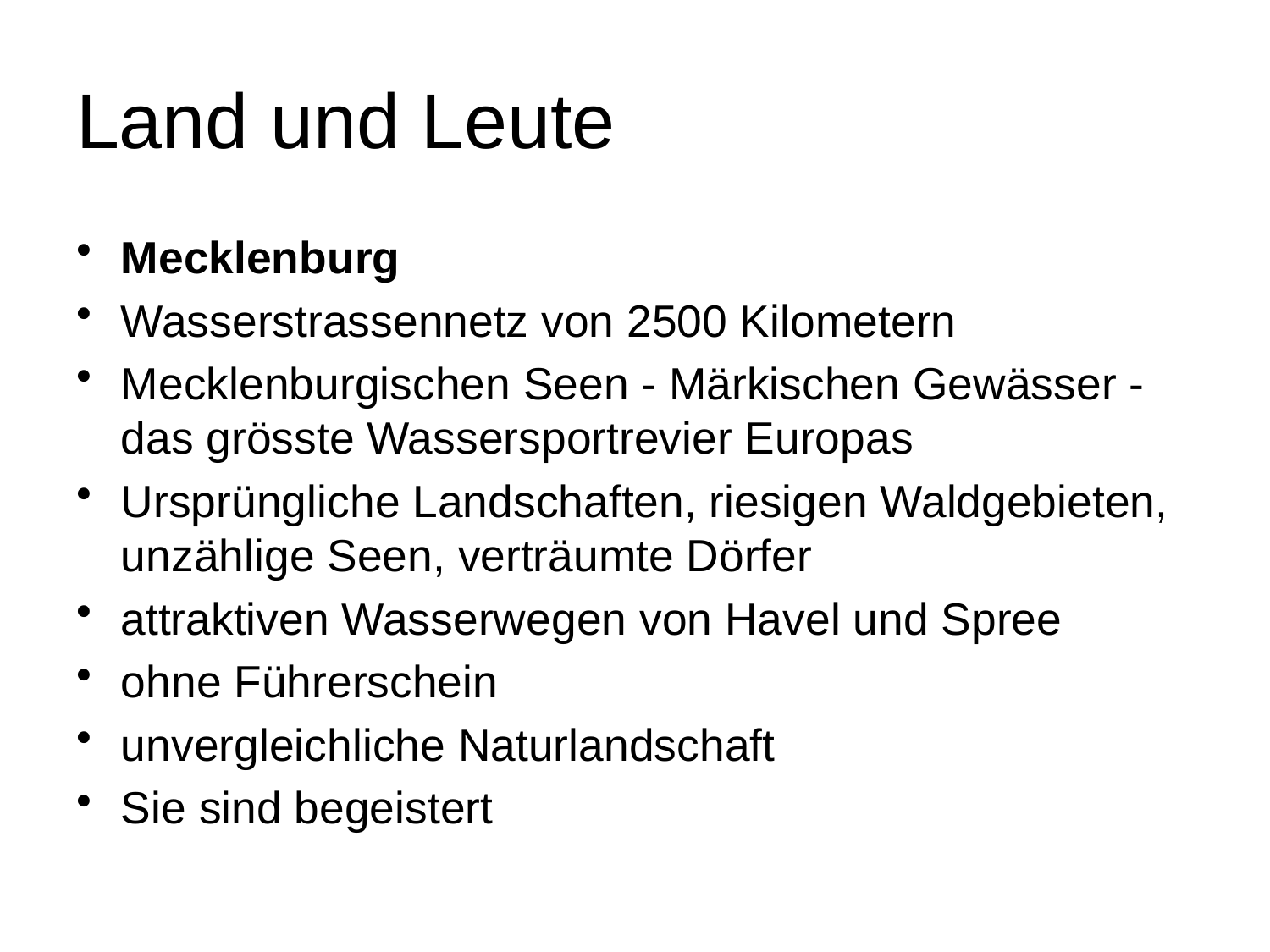

# Land und Leute
Mecklenburg
Wasserstrassennetz von 2500 Kilometern
Mecklenburgischen Seen - Märkischen Gewässer - das grösste Wassersportrevier Europas
Ursprüngliche Landschaften, riesigen Waldgebieten, unzählige Seen, verträumte Dörfer
attraktiven Wasserwegen von Havel und Spree
ohne Führerschein
unvergleichliche Naturlandschaft
Sie sind begeistert